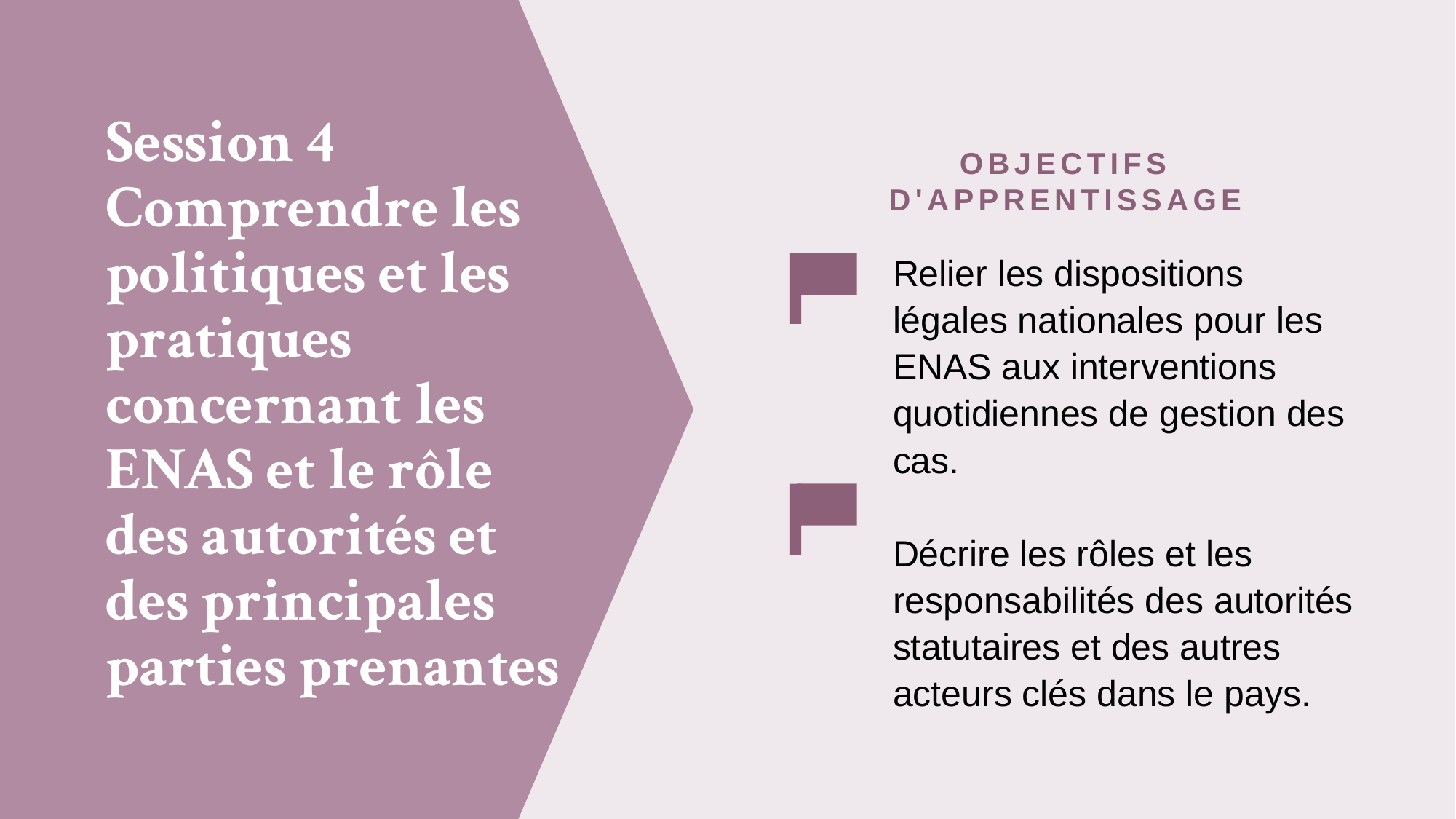

OBJECTIFS D'APPRENTISSAGE
Relier les dispositions légales nationales pour les ENAS aux interventions quotidiennes de gestion des cas.

Décrire les rôles et les responsabilités des autorités statutaires et des autres acteurs clés dans le pays.

# Session 4 Comprendre les politiques et les pratiques concernant les ENAS et le rôle des autorités et des principales parties prenantes